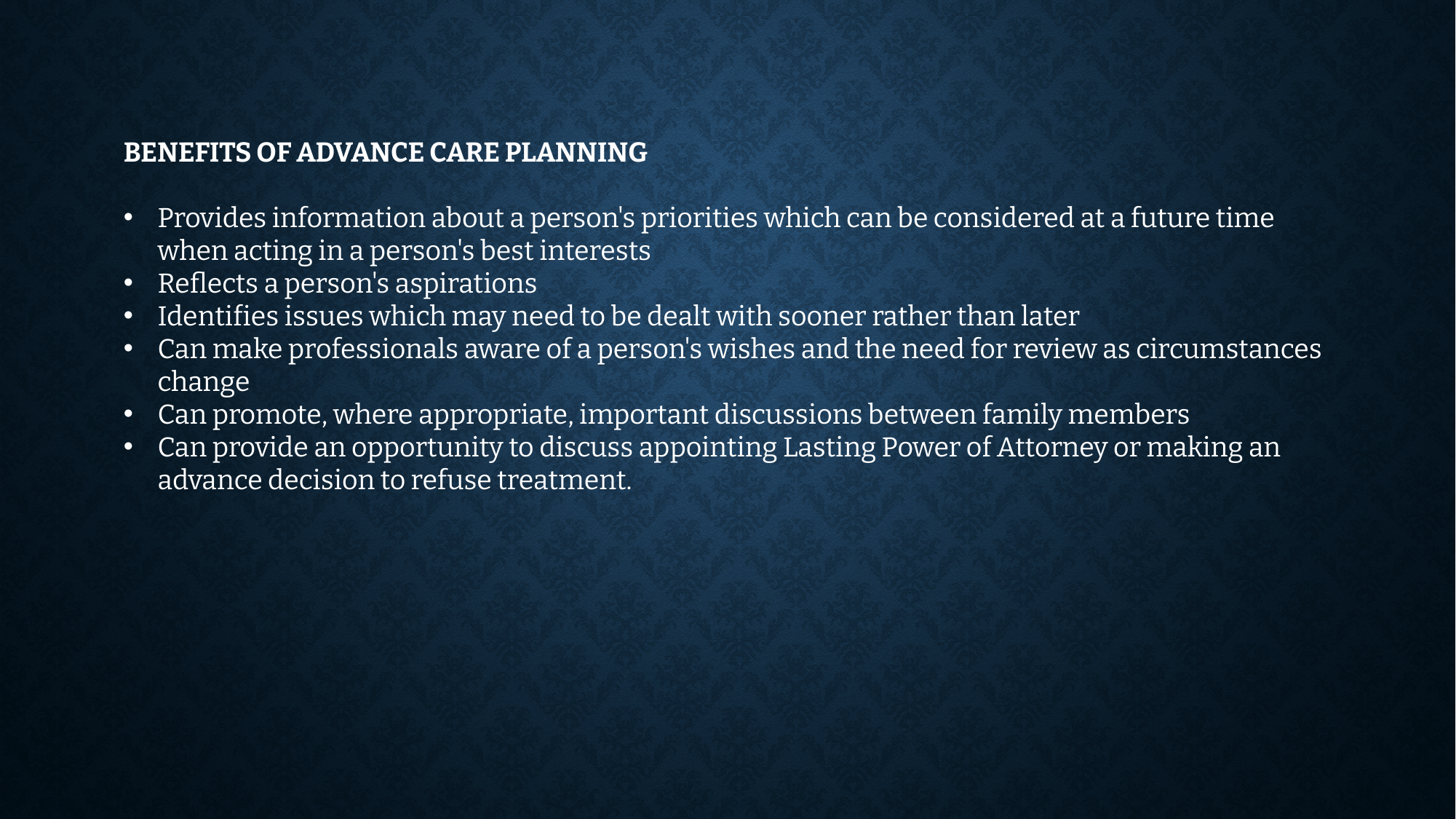

BENEFITS OF ADVANCE CARE PLANNING

Provides information about a person's priorities which can be considered at a future time when acting in a person's best interests
Reflects a person's aspirations
Identifies issues which may need to be dealt with sooner rather than later
Can make professionals aware of a person's wishes and the need for review as circumstances change
Can promote, where appropriate, important discussions between family members
Can provide an opportunity to discuss appointing Lasting Power of Attorney or making an advance decision to refuse treatment.